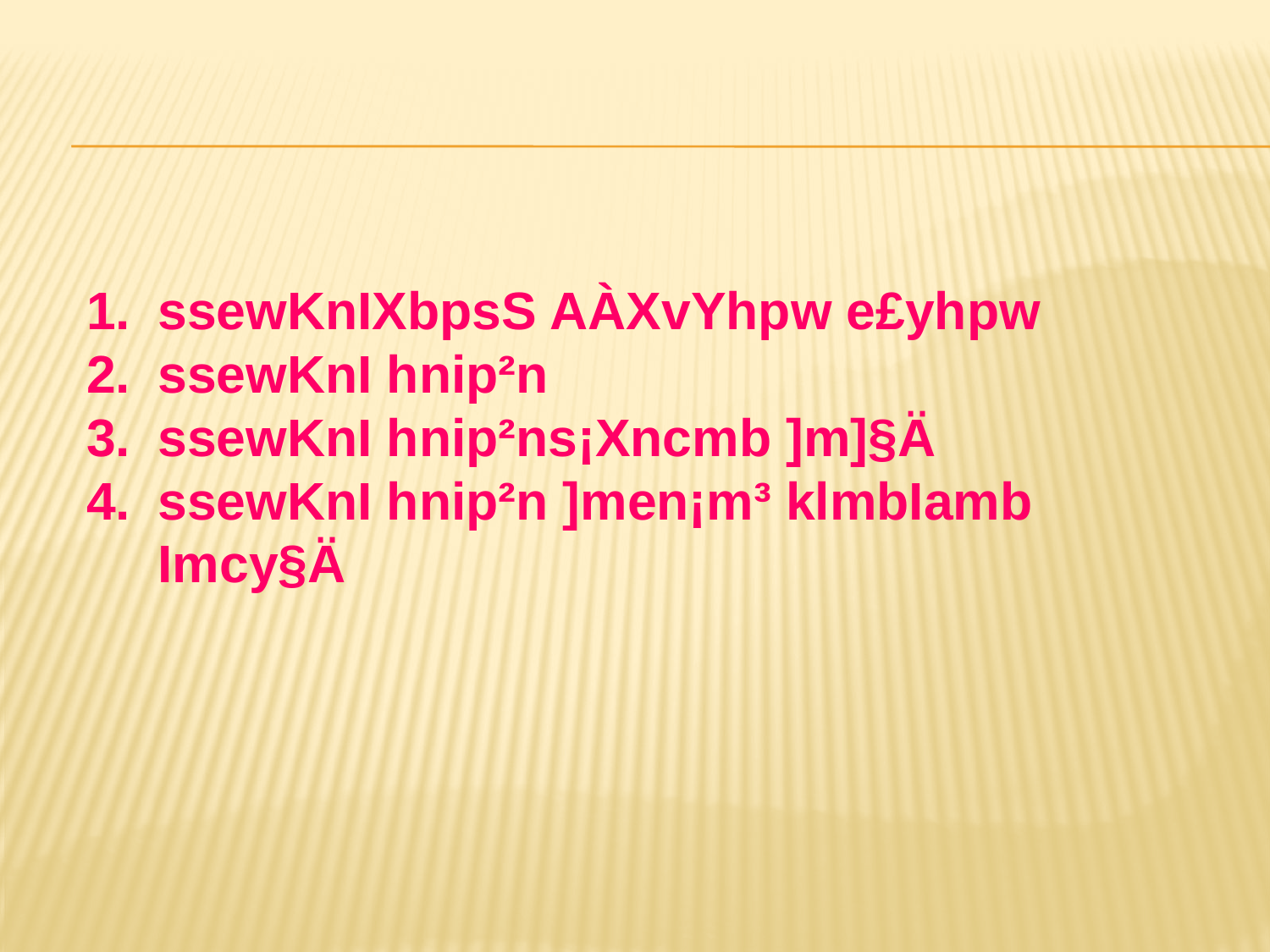

ssewKnIXbpsS AÀXvYhpw e£yhpw
ssewKnI hnip²n
ssewKnI hnip²ns¡Xncmb ]m]§Ä
ssewKnI hnip²n ]men¡m³ klmbIamb Imcy§Ä